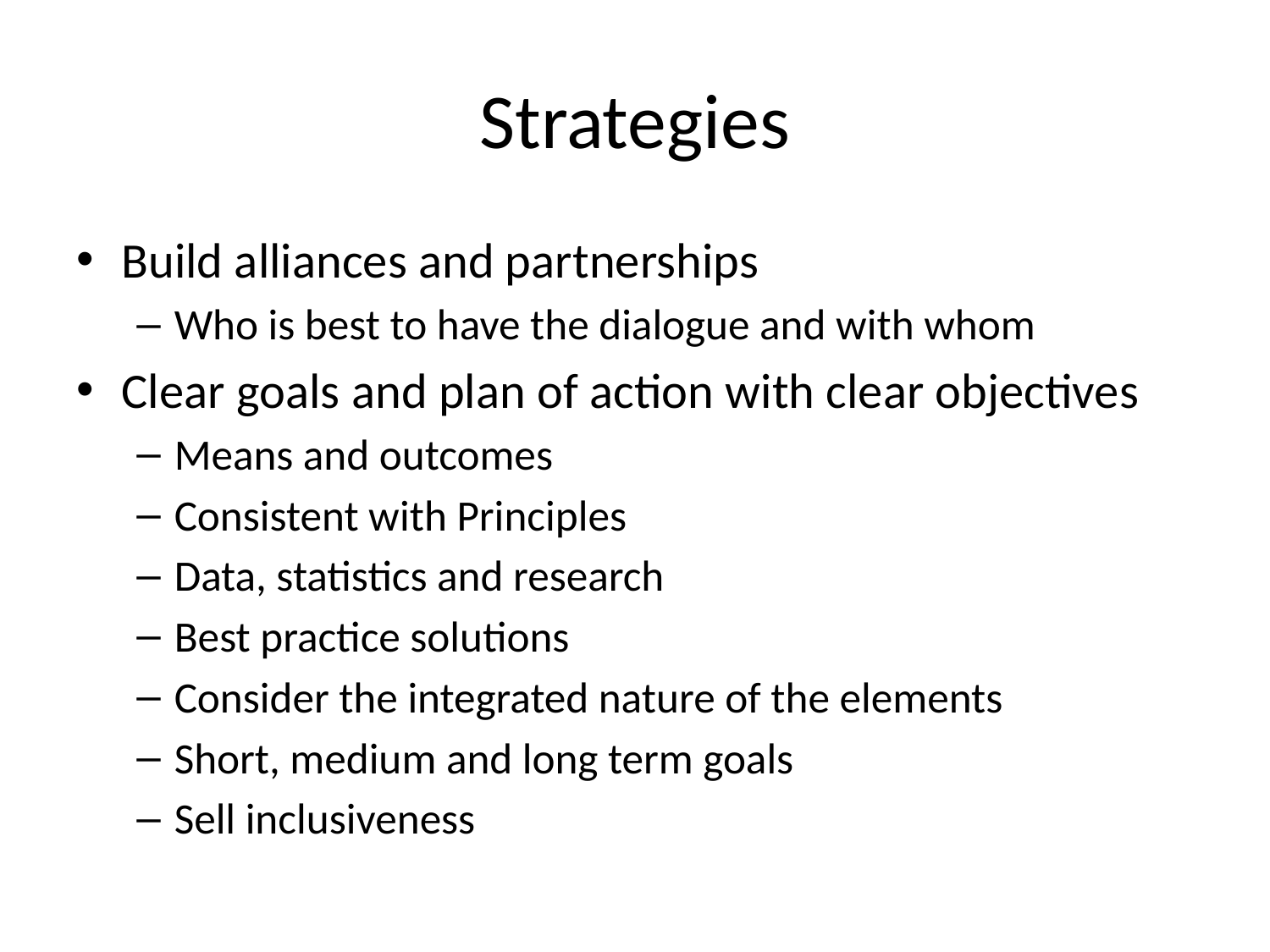

# Strategies
Build alliances and partnerships
Who is best to have the dialogue and with whom
Clear goals and plan of action with clear objectives
Means and outcomes
Consistent with Principles
Data, statistics and research
Best practice solutions
Consider the integrated nature of the elements
Short, medium and long term goals
Sell inclusiveness